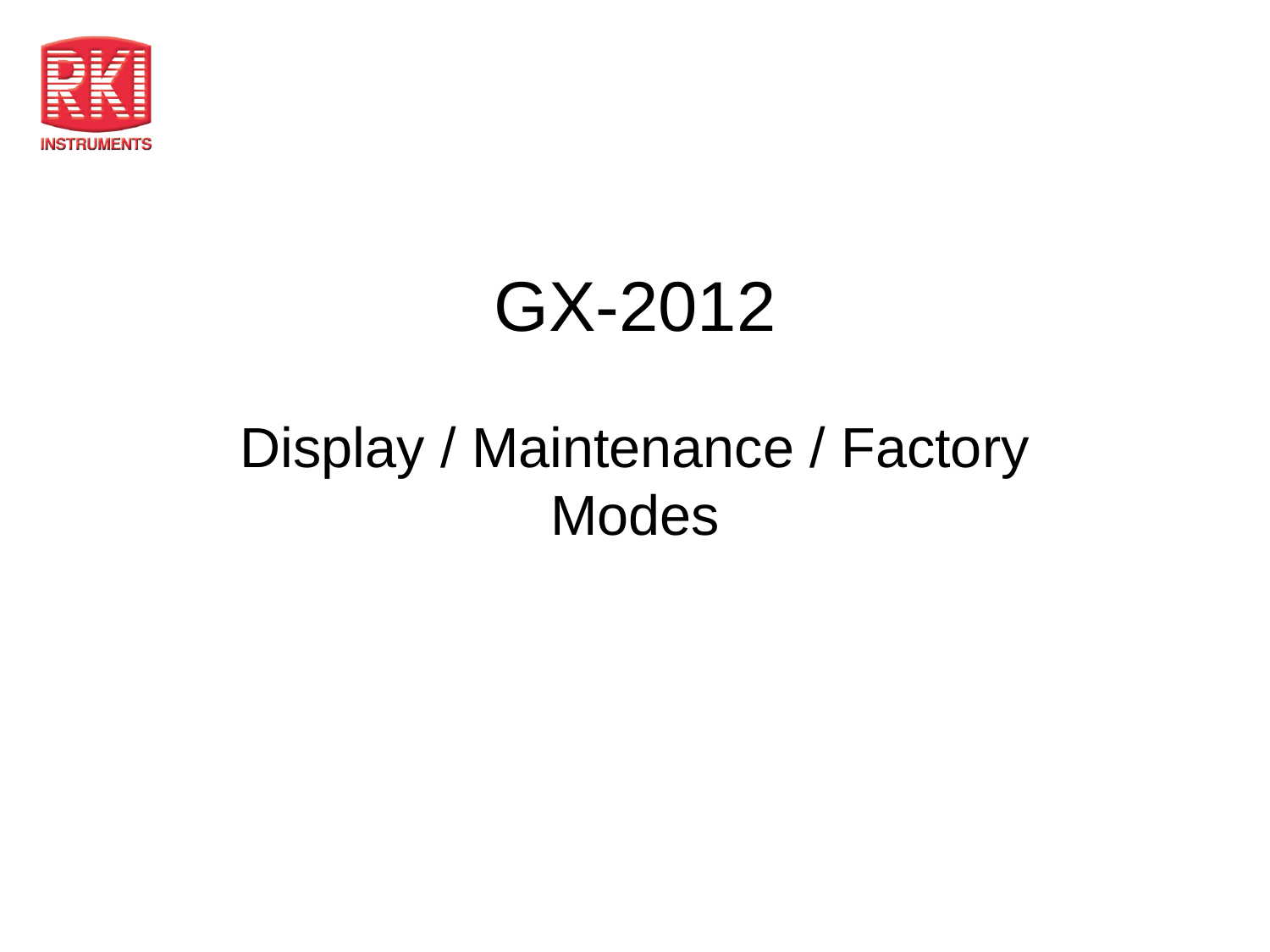

# GX-2012
Display / Maintenance / Factory Modes